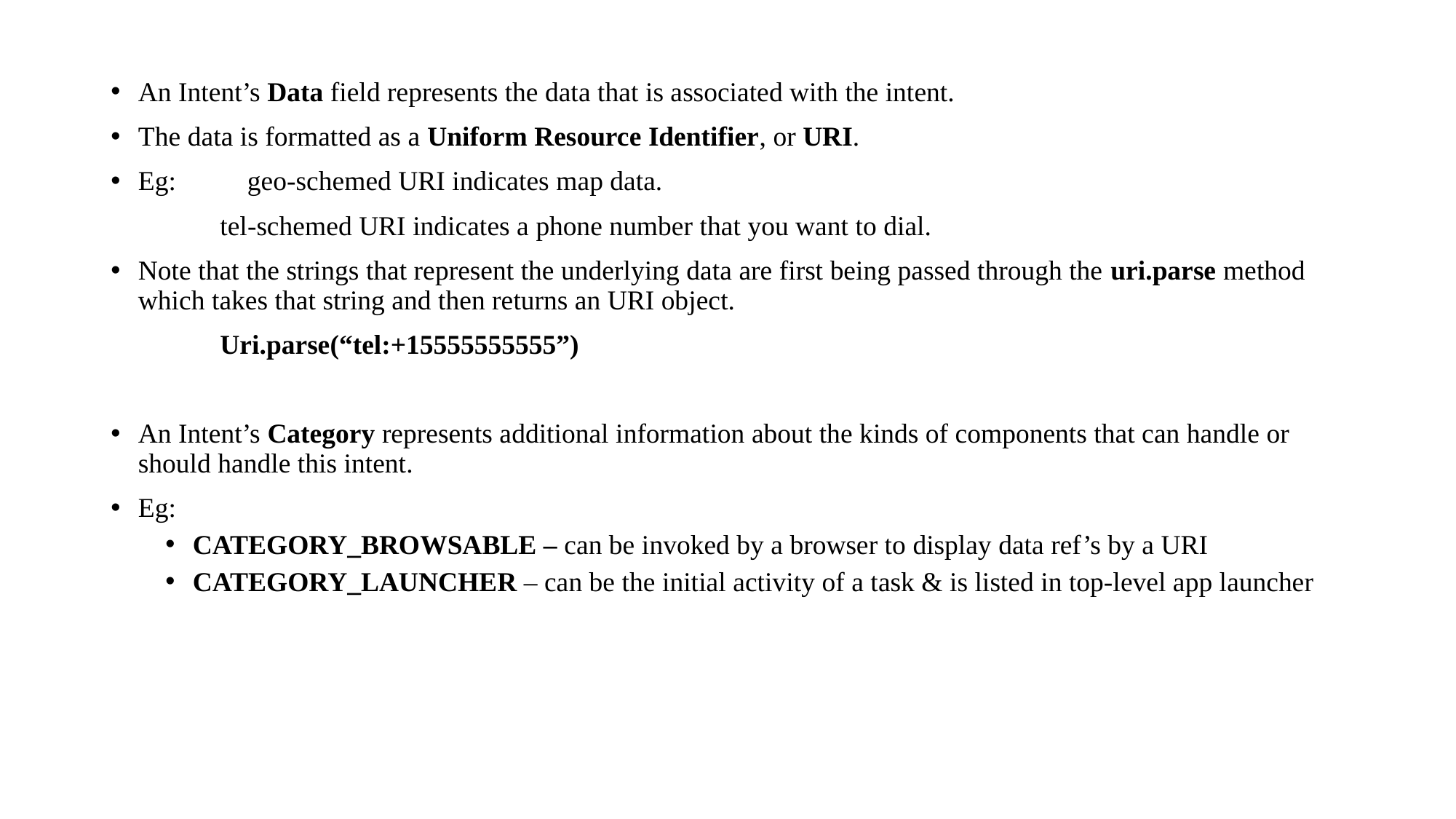

An Intent’s Data field represents the data that is associated with the intent.
The data is formatted as a Uniform Resource Identifier, or URI.
Eg: 	geo-schemed URI indicates map data.
	tel-schemed URI indicates a phone number that you want to dial.
Note that the strings that represent the underlying data are first being passed through the uri.parse method which takes that string and then returns an URI object.
	Uri.parse(“tel:+15555555555”)

An Intent’s Category represents additional information about the kinds of components that can handle or should handle this intent.
Eg:
CATEGORY_BROWSABLE – can be invoked by a browser to display data ref’s by a URI
CATEGORY_LAUNCHER – can be the initial activity of a task & is listed in top-level app launcher